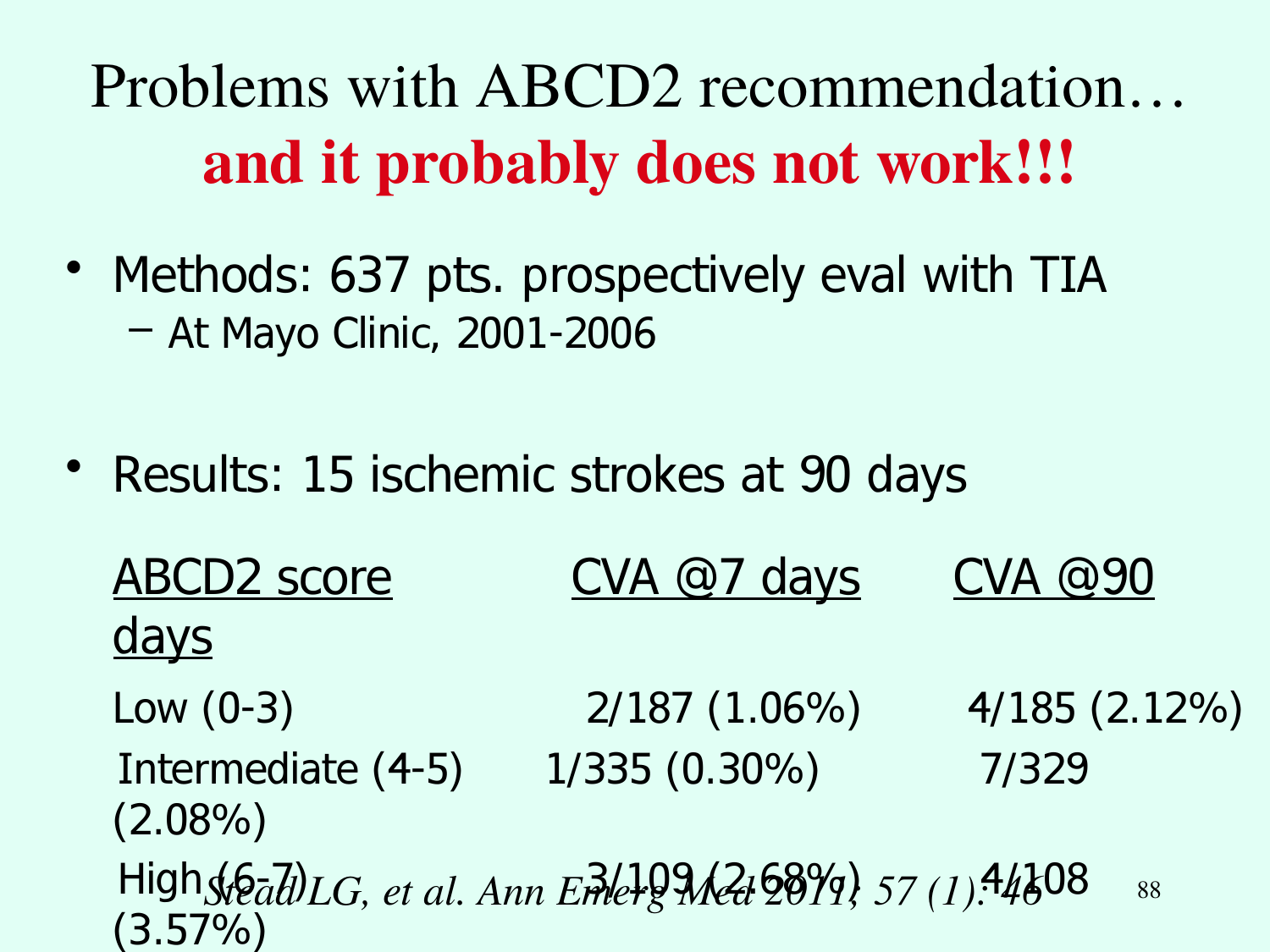

# Problems with ABCD2 recommendation… and it probably does not work!!!
Methods: 637 pts. prospectively eval with TIA
At Mayo Clinic, 2001-2006

Results: 15 ischemic strokes at 90 days

	ABCD2 score	     CVA @7 days      CVA @90 days
	Low (0-3) 	     	       2/187 (1.06%)        4/185 (2.12%)
    Intermediate (4-5)      1/335 (0.30%)	        7/329 (2.08%)
    High (6-7)		       3/109 (2.68%)         4/108 (3.57%)
Stead LG, et al. Ann Emerg Med 2011; 57 (1): 46
88